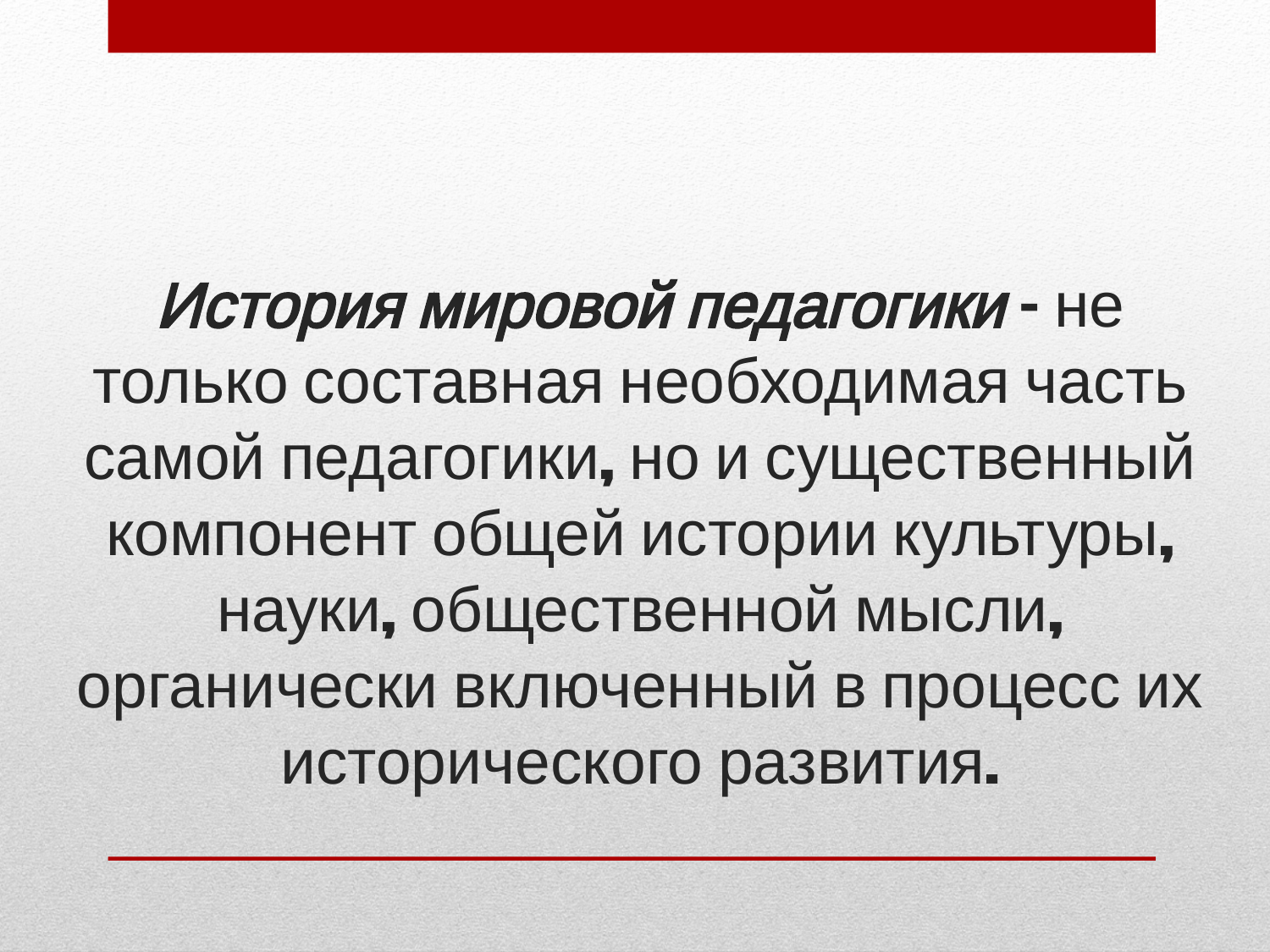

# История мировой педагогики – не только составная необходимая часть самой педагогики, но и существенный компонент общей истории культуры, науки, общественной мысли, органически включенный в процесс их исторического развития.